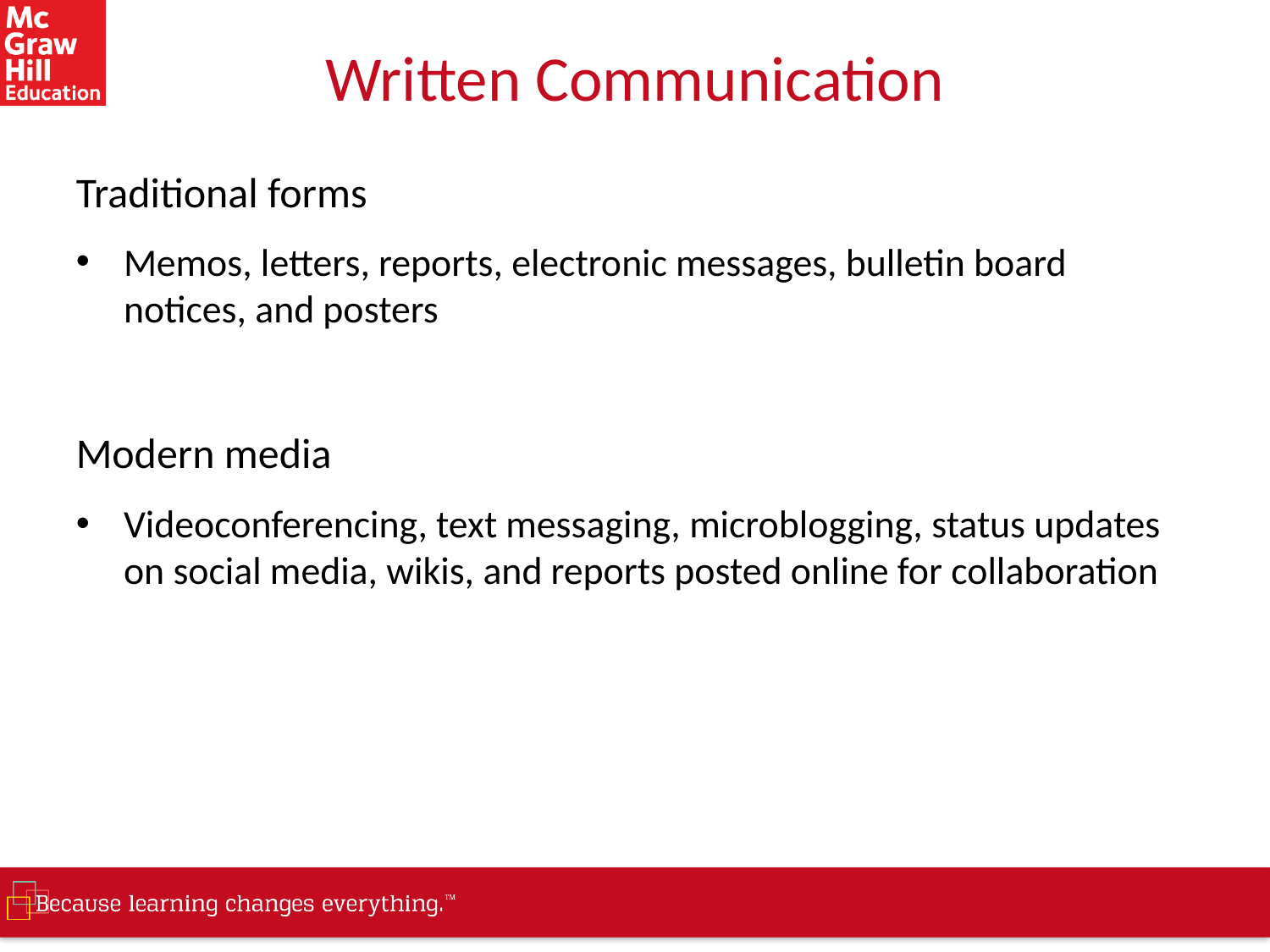

# Written Communication
Traditional forms
Memos, letters, reports, electronic messages, bulletin board notices, and posters

Modern media
Videoconferencing, text messaging, microblogging, status updates on social media, wikis, and reports posted online for collaboration